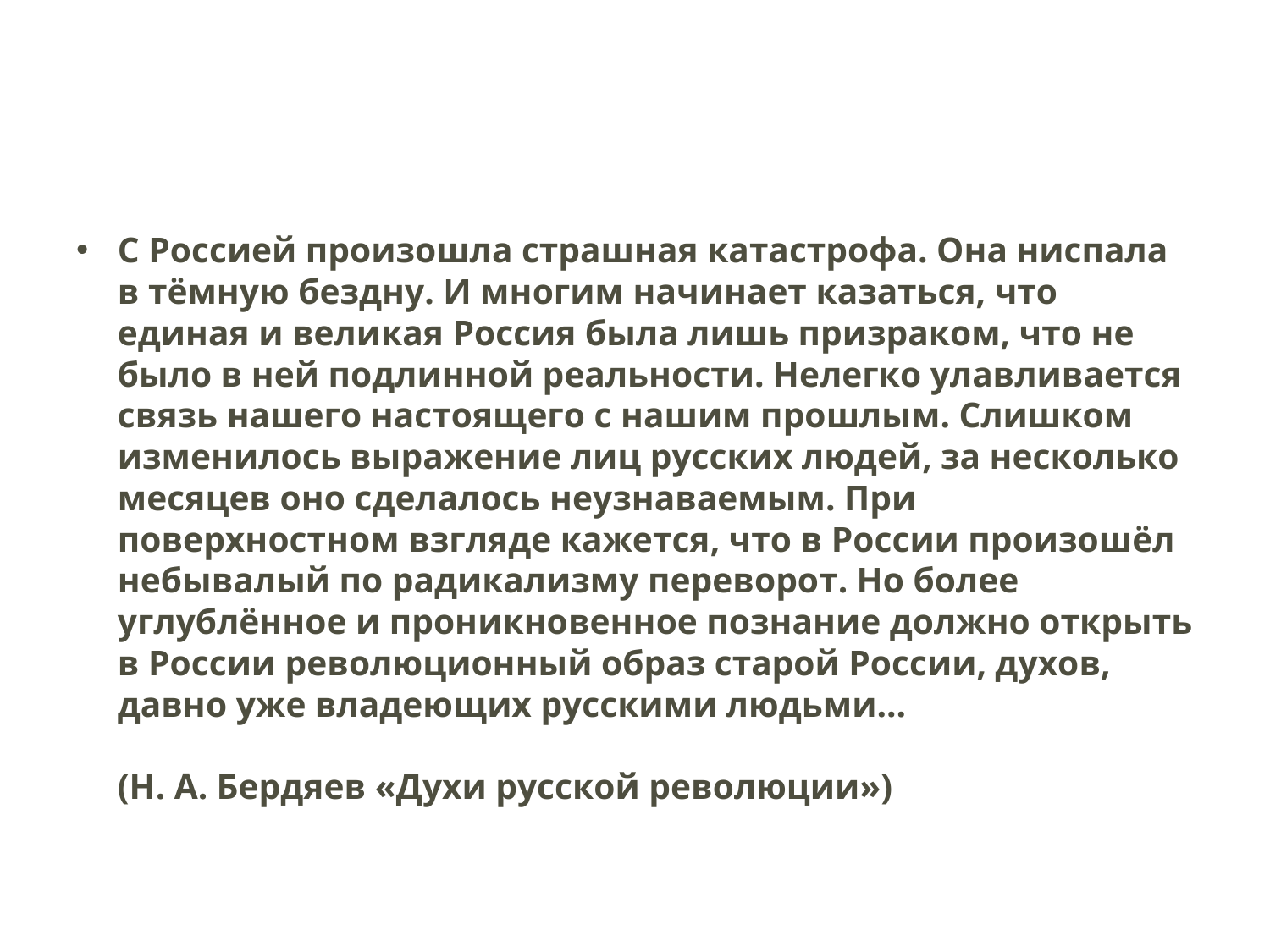

#
С Россией произошла страшная катастрофа. Она ниспала в тёмную бездну. И многим начинает казаться, что единая и великая Россия была лишь призраком, что не было в ней подлинной реальности. Нелегко улавливается связь нашего настоящего с нашим прошлым. Слишком изменилось выражение лиц русских людей, за несколько месяцев оно сделалось неузнаваемым. При поверхностном взгляде кажется, что в России произошёл небывалый по радикализму переворот. Но более углублённое и проникновенное познание должно открыть в России революционный образ старой России, духов, давно уже владеющих русскими людьми...
(Н. А. Бердяев «Духи русской революции»)